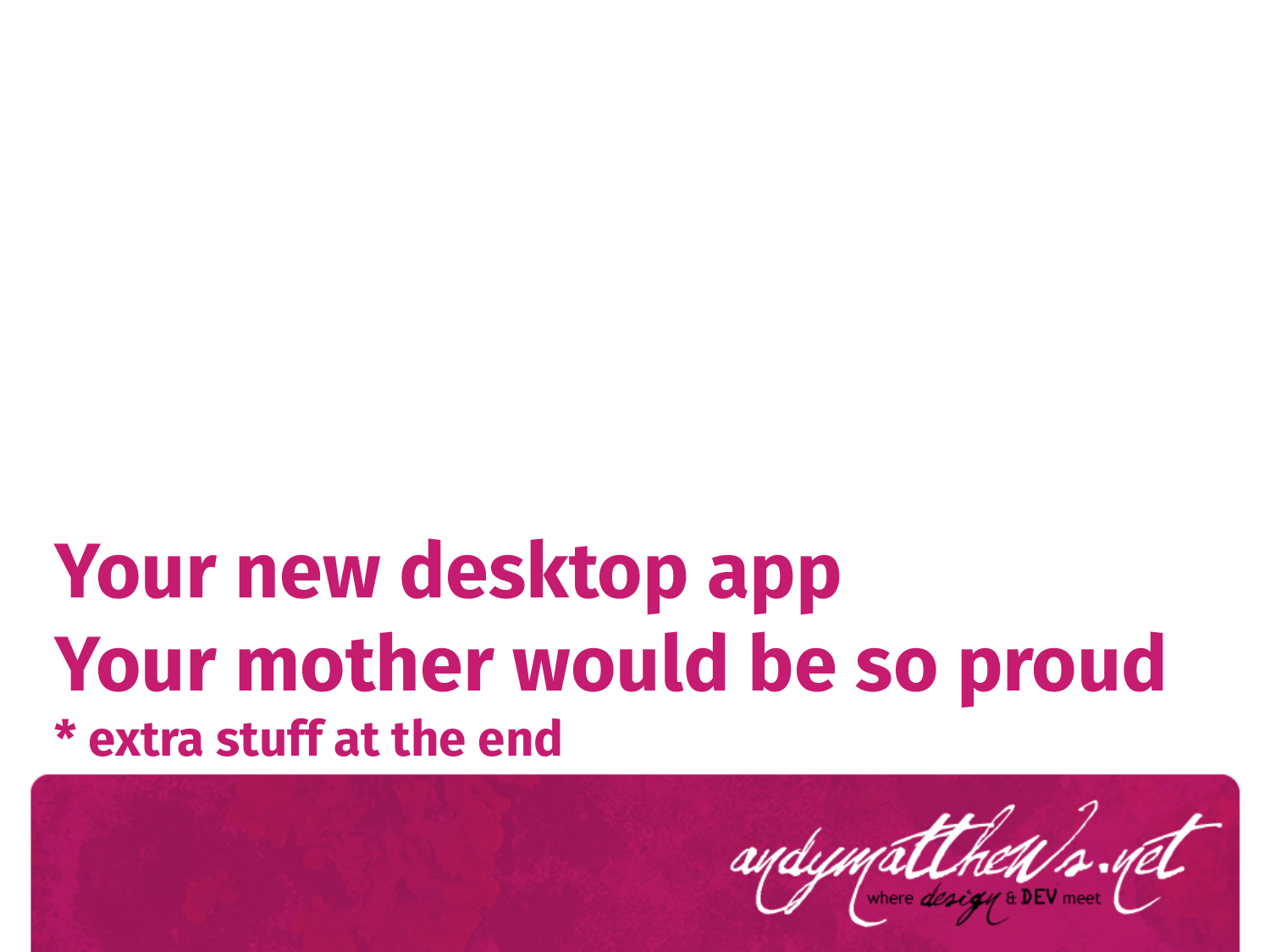

Your new desktop app
Your mother would be so proud
* extra stuff at the end